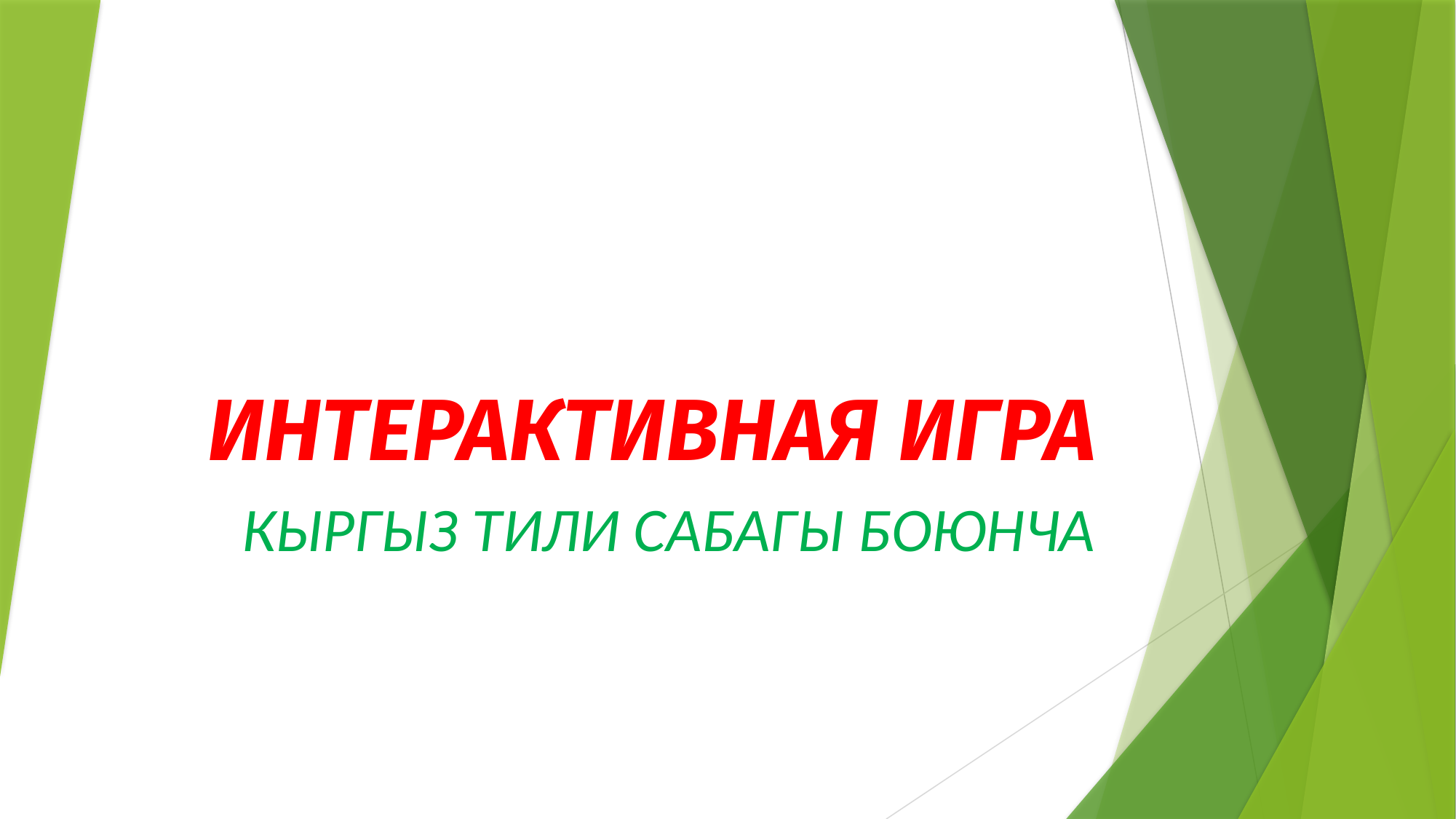

# ИНТЕРАКТИВНАЯ ИГРА
КЫРГЫЗ ТИЛИ САБАГЫ БОЮНЧА